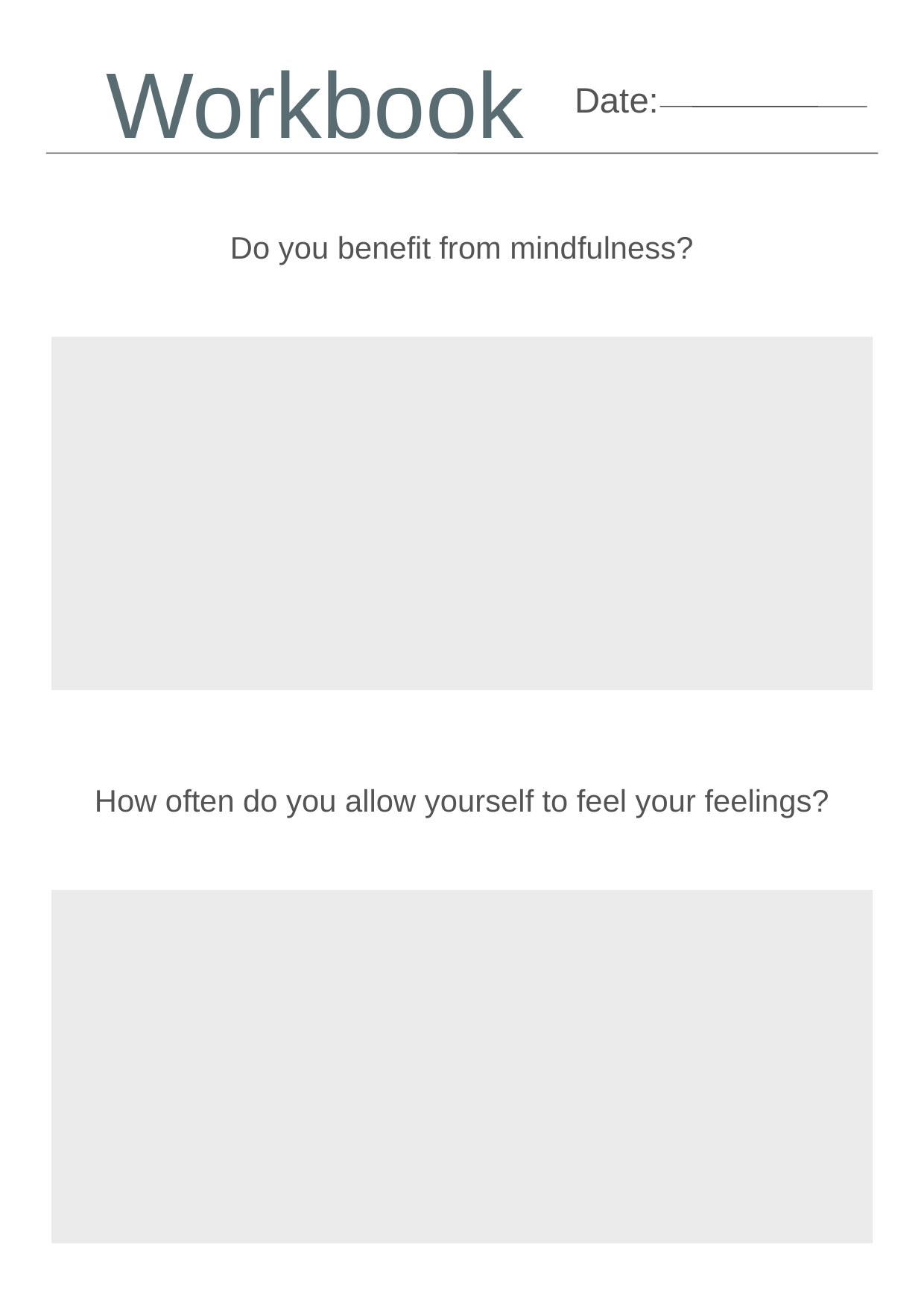

Workbook
Date:

Do you benefit from mindfulness?

How often do you allow yourself to feel your feelings?